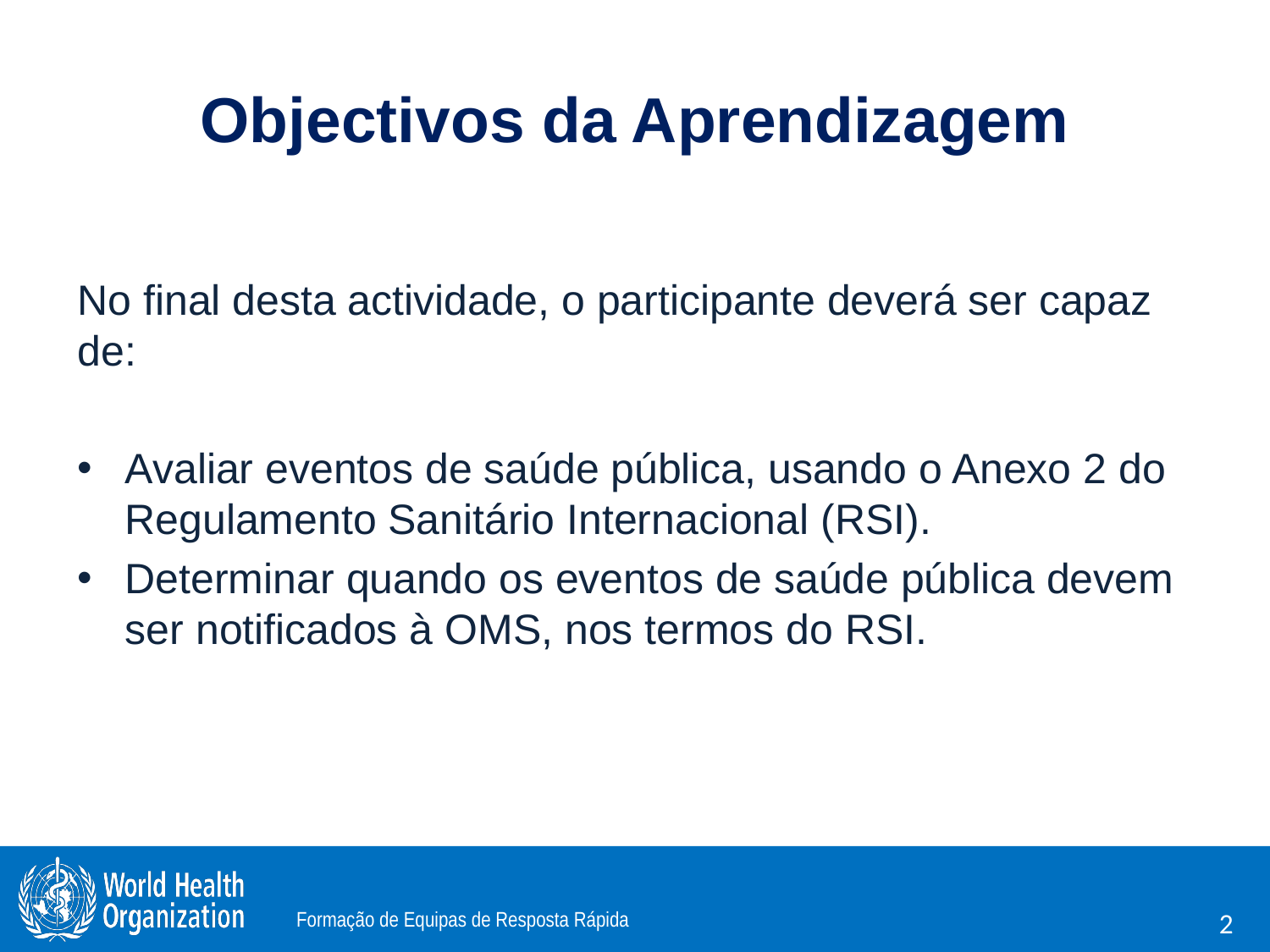

# Objectivos da Aprendizagem
No final desta actividade, o participante deverá ser capaz de:

Avaliar eventos de saúde pública, usando o Anexo 2 do Regulamento Sanitário Internacional (RSI).
Determinar quando os eventos de saúde pública devem ser notificados à OMS, nos termos do RSI.